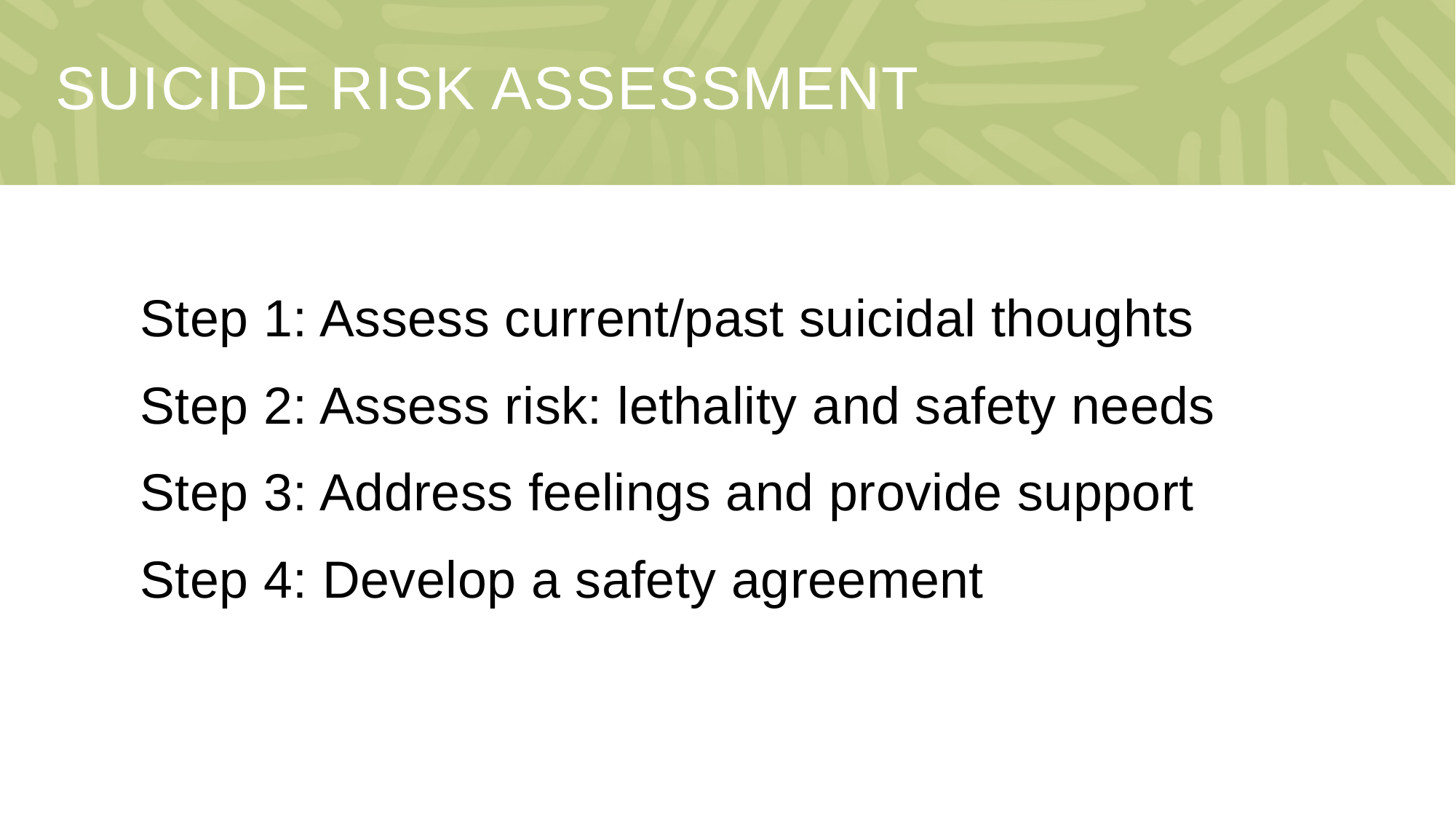

# Suicide RISK ASSESSMENT
Step 1: Assess current/past suicidal thoughts
Step 2: Assess risk: lethality and safety needs
Step 3: Address feelings and provide support
Step 4: Develop a safety agreement